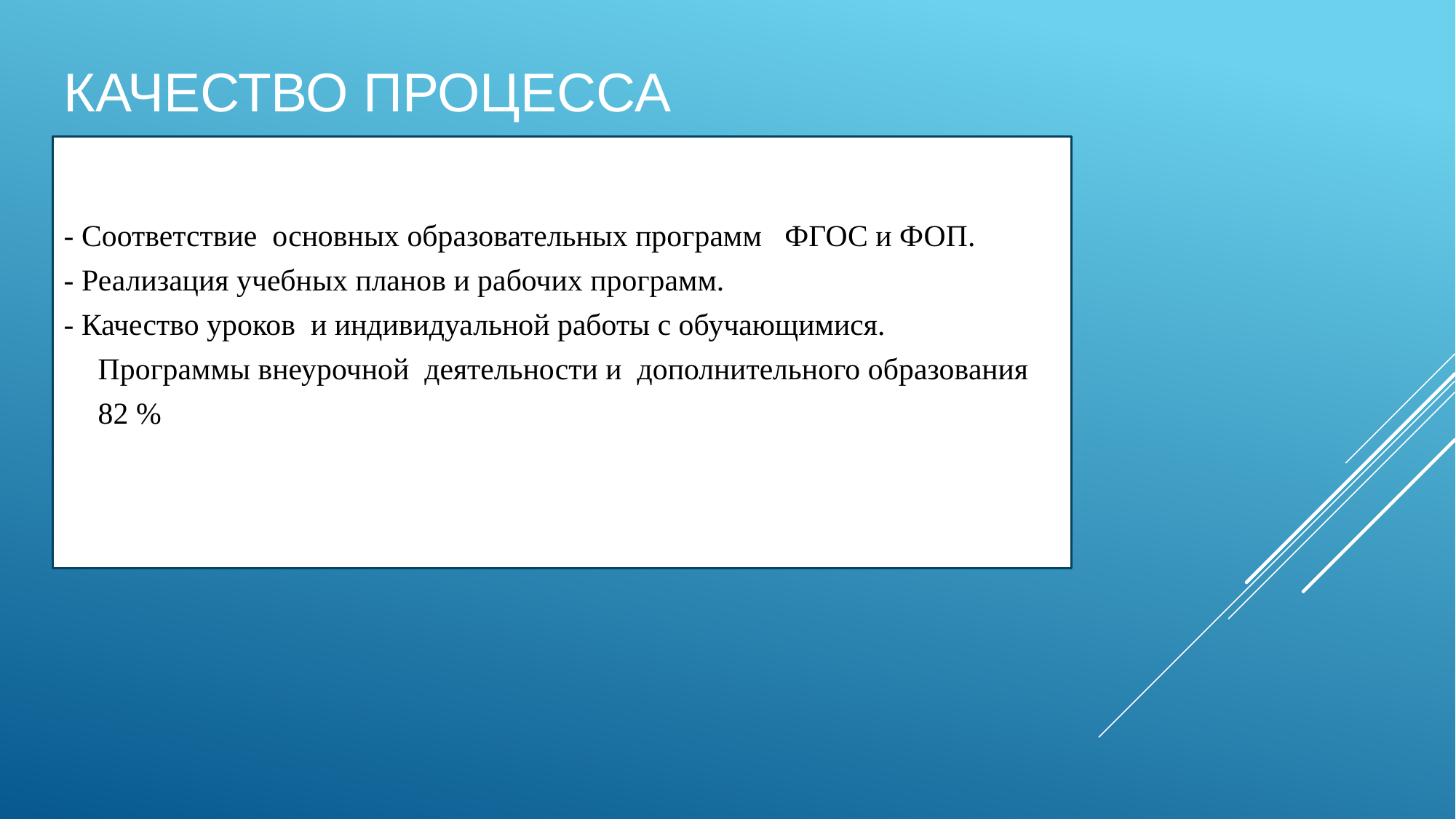

# КАЧЕСТВО ПРОЦЕССА
- Соответствие  основных образовательных программ   ФГОС и ФОП.
- Реализация учебных планов и рабочих программ.
- Качество уроков  и индивидуальной работы с обучающимися.
Программы внеурочной  деятельности и  дополнительного образования
82 %